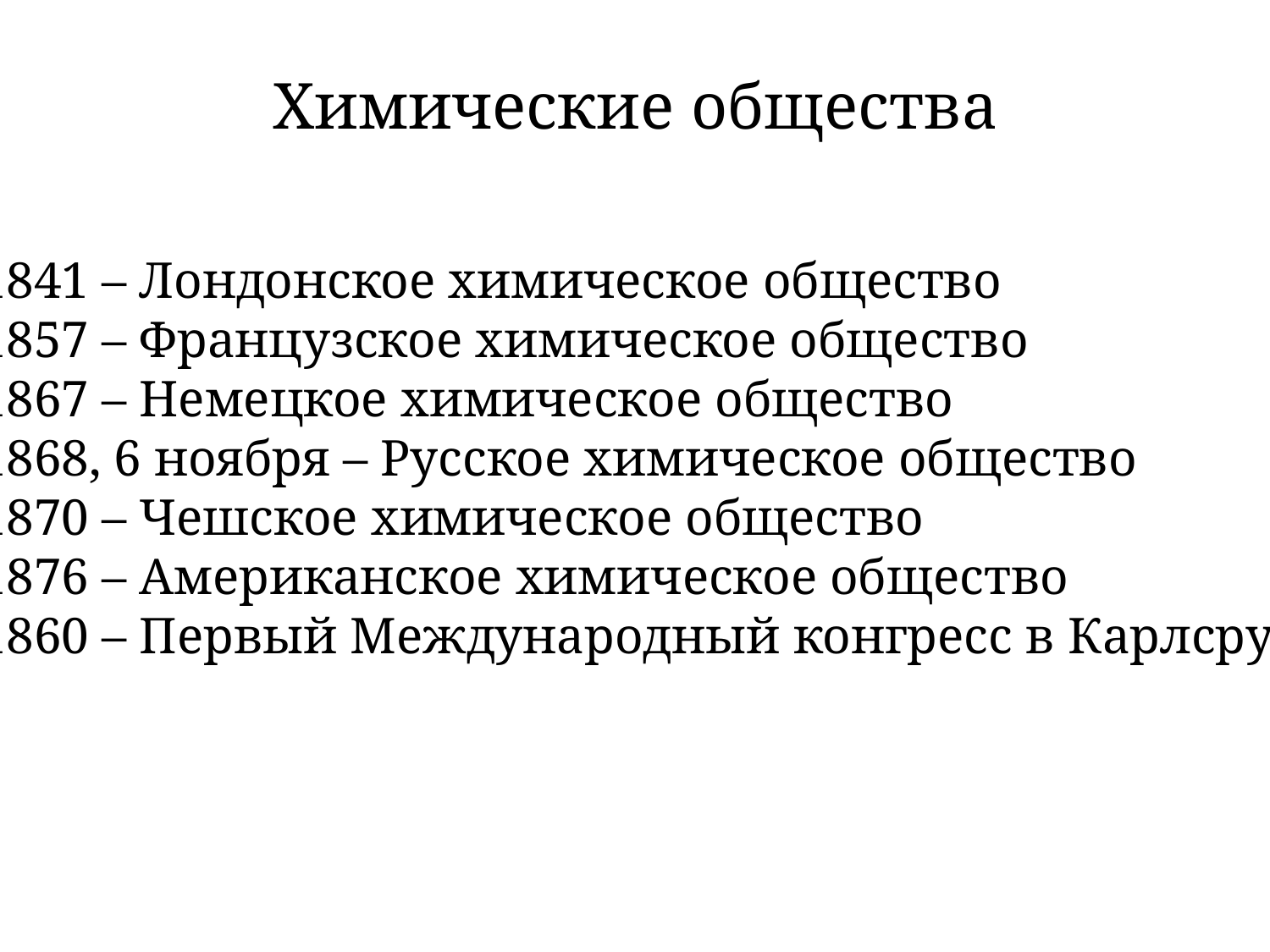

Химические общества
1841 – Лондонское химическое общество
1857 – Французское химическое общество
1867 – Немецкое химическое общество
1868, 6 ноября – Русское химическое общество
1870 – Чешское химическое общество
1876 – Американское химическое общество
1860 – Первый Международный конгресс в Карлсруэ